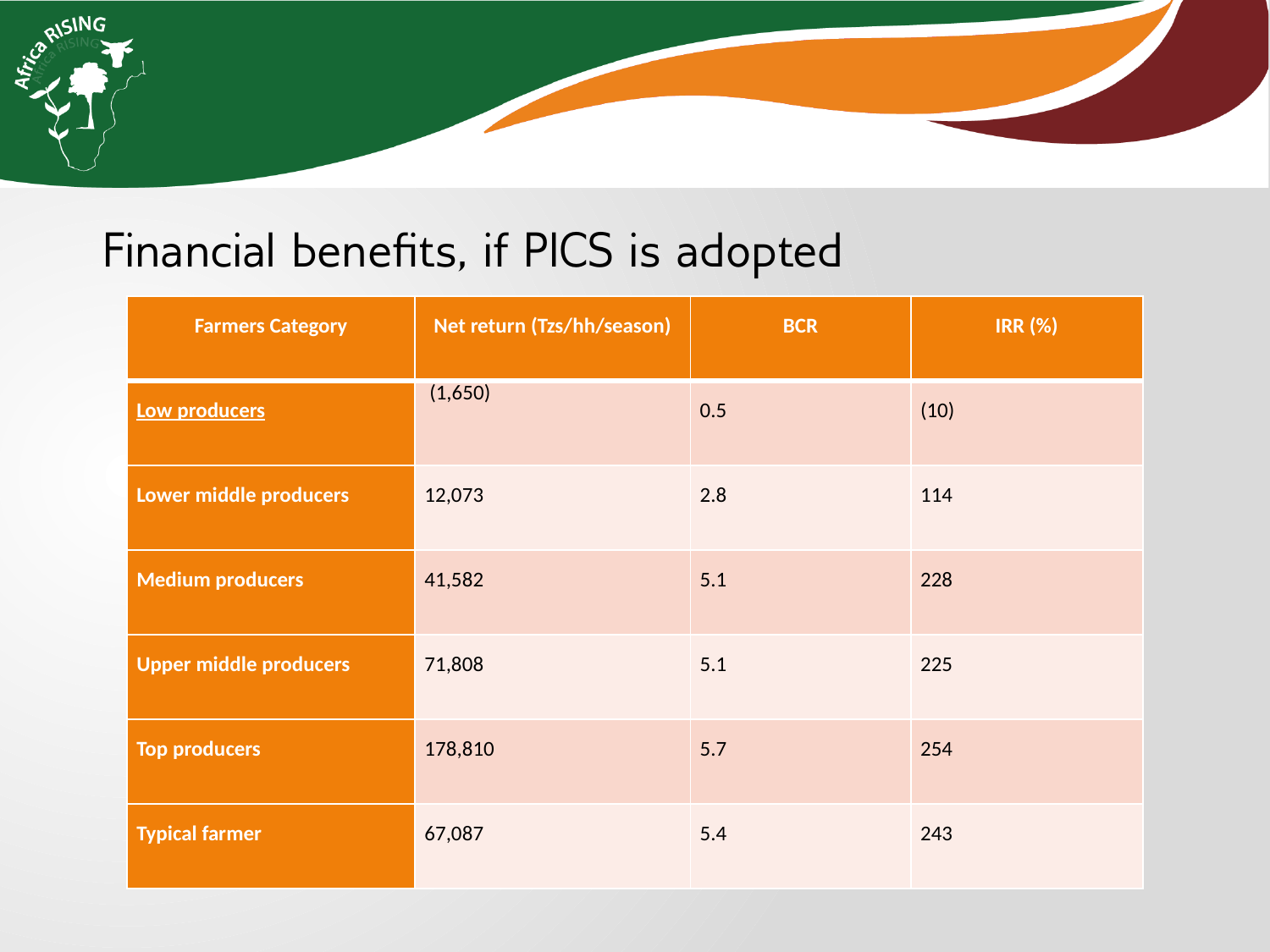

Financial benefits, if PICS is adopted

| Farmers Category | Net return (Tzs/hh/season) | BCR | IRR (%) |
| --- | --- | --- | --- |
| Low producers | (1,650) | 0.5 | (10) |
| Lower middle producers | 12,073 | 2.8 | 114 |
| Medium producers | 41,582 | 5.1 | 228 |
| Upper middle producers | 71,808 | 5.1 | 225 |
| Top producers | 178,810 | 5.7 | 254 |
| Typical farmer | 67,087 | 5.4 | 243 |